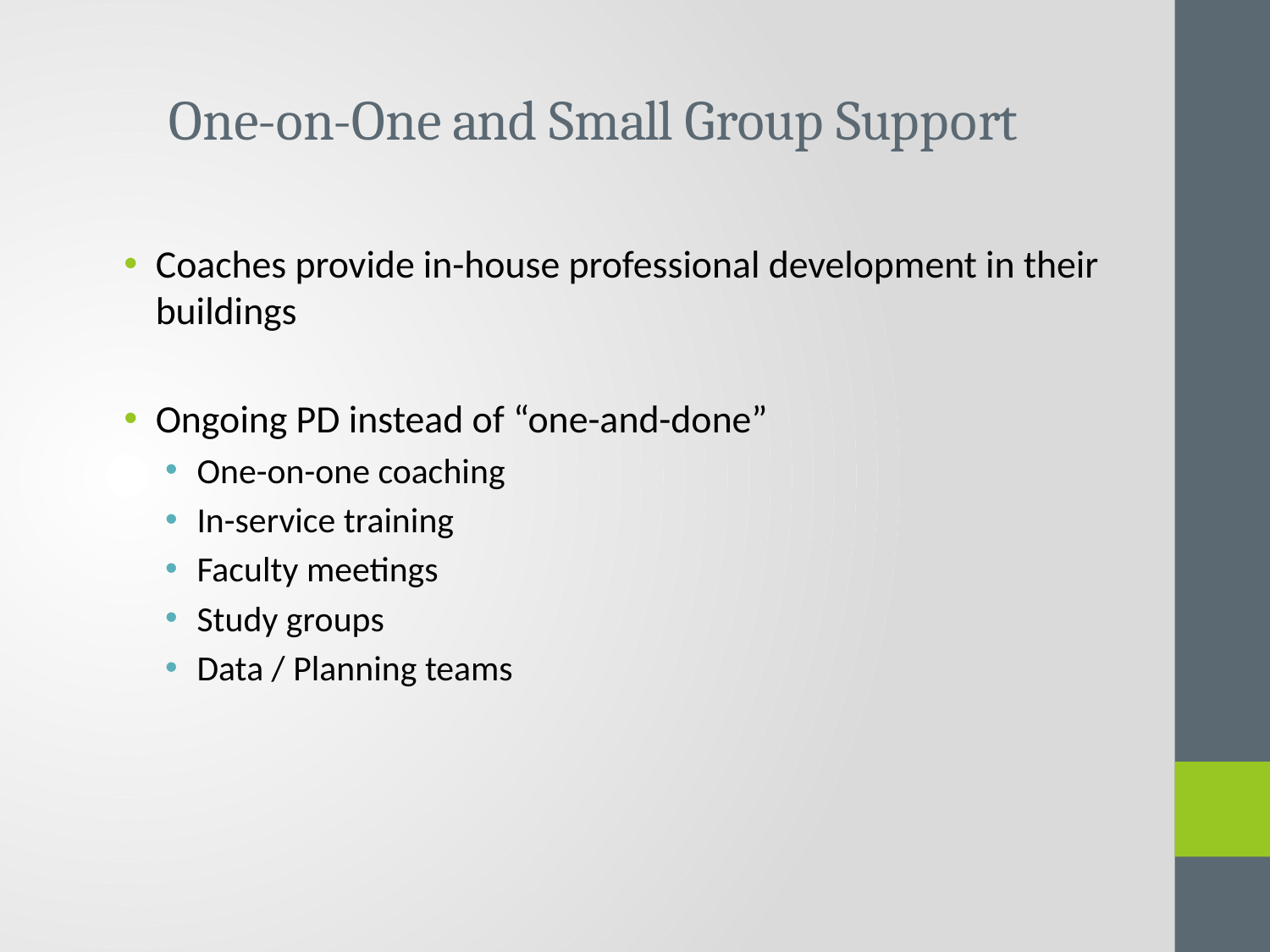

# One-on-One and Small Group Support
Coaches provide in-house professional development in their buildings

Ongoing PD instead of “one-and-done”
One-on-one coaching
In-service training
Faculty meetings
Study groups
Data / Planning teams